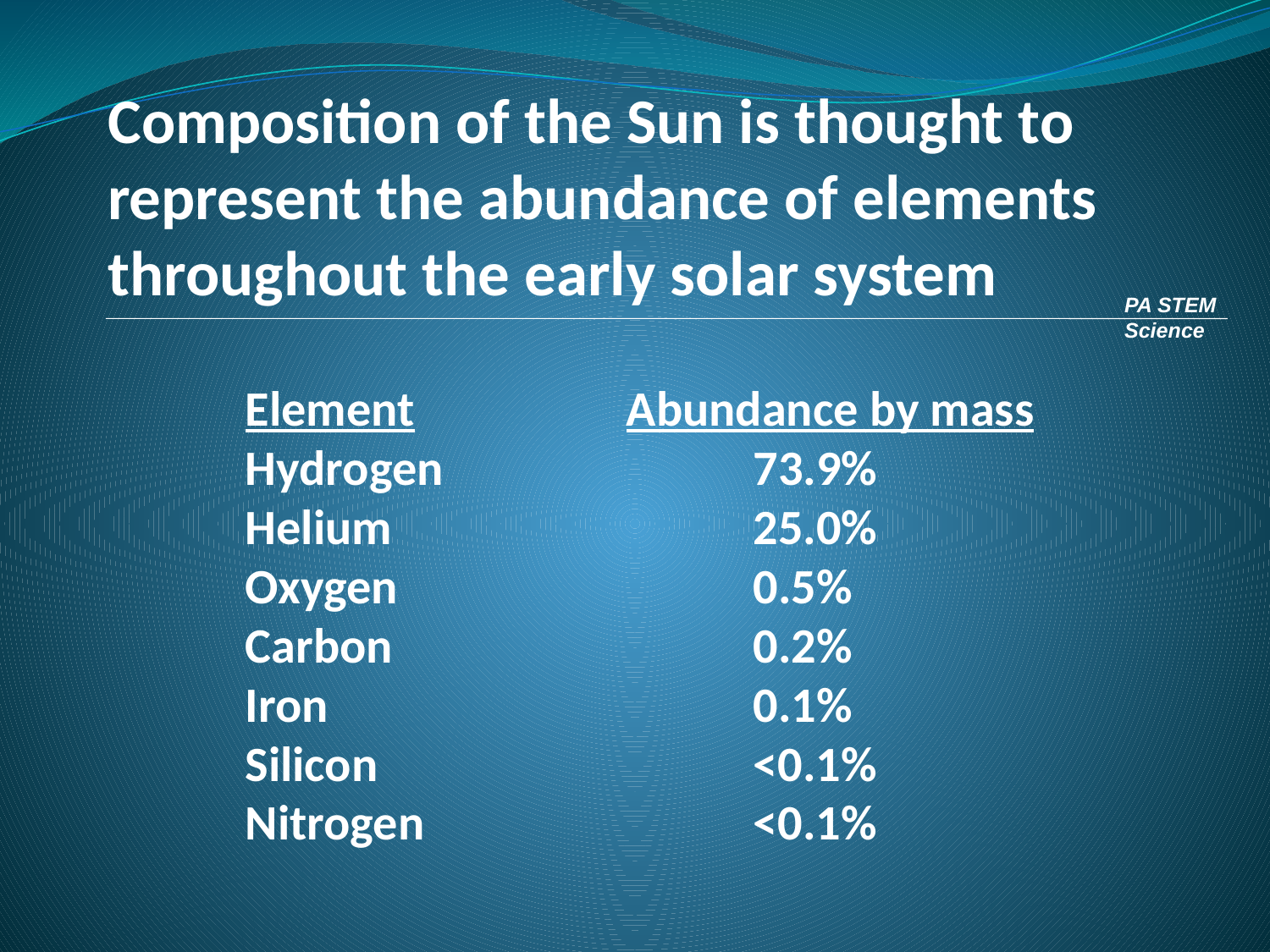

Composition of the Sun is thought to represent the abundance of elements throughout the early solar system
PA STEM
Science

Element		Abundance by mass
Hydrogen			73.9%
Helium			25.0%
Oxygen			0.5%
Carbon			0.2%
Iron				0.1%
Silicon			<0.1%
Nitrogen			<0.1%